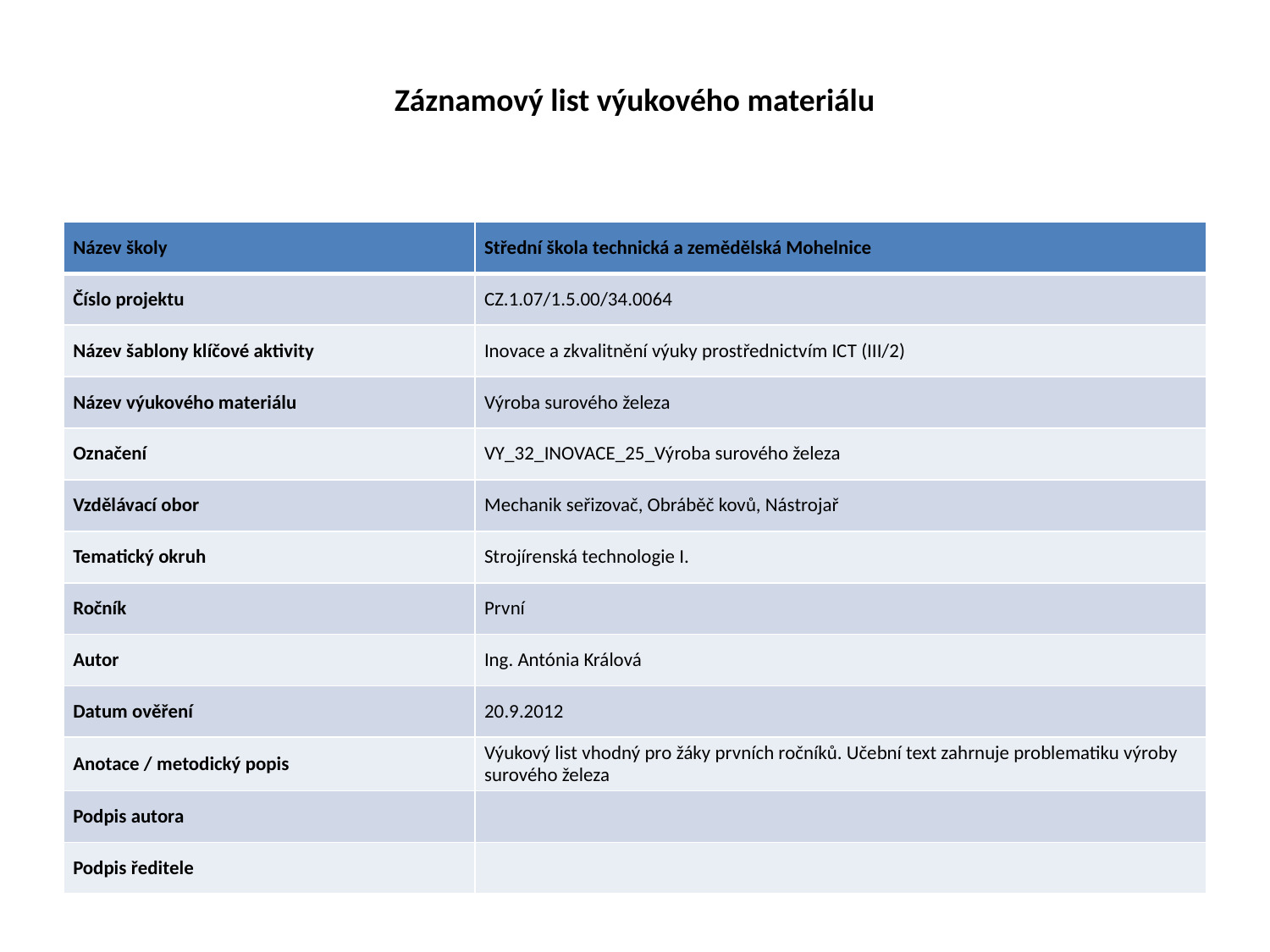

# Záznamový list výukového materiálu
| Název školy | Střední škola technická a zemědělská Mohelnice |
| --- | --- |
| Číslo projektu | CZ.1.07/1.5.00/34.0064 |
| Název šablony klíčové aktivity | Inovace a zkvalitnění výuky prostřednictvím ICT (III/2) |
| Název výukového materiálu | Výroba surového železa |
| Označení | VY\_32\_INOVACE\_25\_Výroba surového železa |
| Vzdělávací obor | Mechanik seřizovač, Obráběč kovů, Nástrojař |
| Tematický okruh | Strojírenská technologie I. |
| Ročník | První |
| Autor | Ing. Antónia Králová |
| Datum ověření | 20.9.2012 |
| Anotace / metodický popis | Výukový list vhodný pro žáky prvních ročníků. Učební text zahrnuje problematiku výroby surového železa |
| Podpis autora |  |
| Podpis ředitele |  |